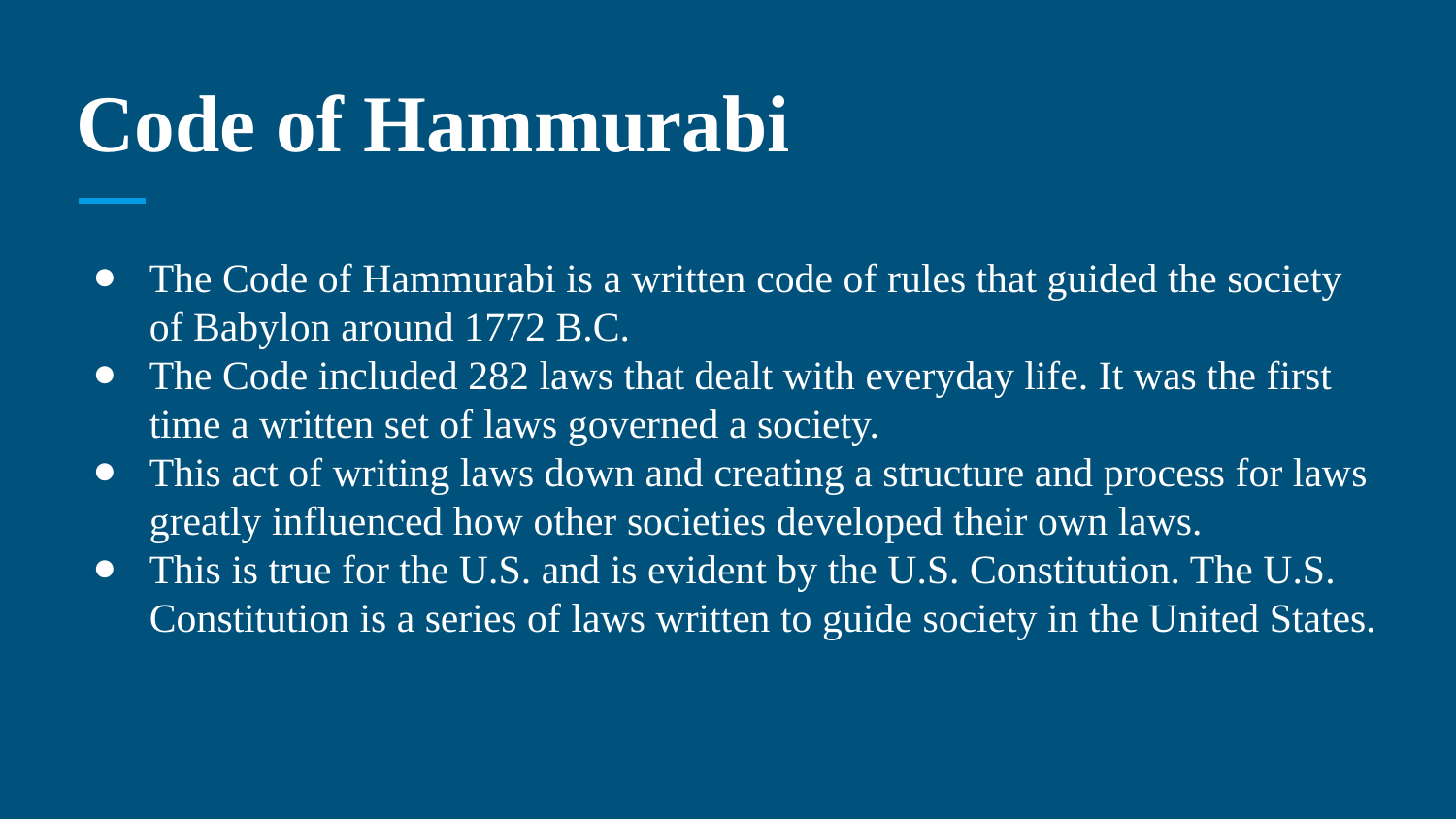

# Code of Hammurabi
The Code of Hammurabi is a written code of rules that guided the society of Babylon around 1772 B.C.
The Code included 282 laws that dealt with everyday life. It was the first time a written set of laws governed a society.
This act of writing laws down and creating a structure and process for laws greatly influenced how other societies developed their own laws.
This is true for the U.S. and is evident by the U.S. Constitution. The U.S. Constitution is a series of laws written to guide society in the United States.